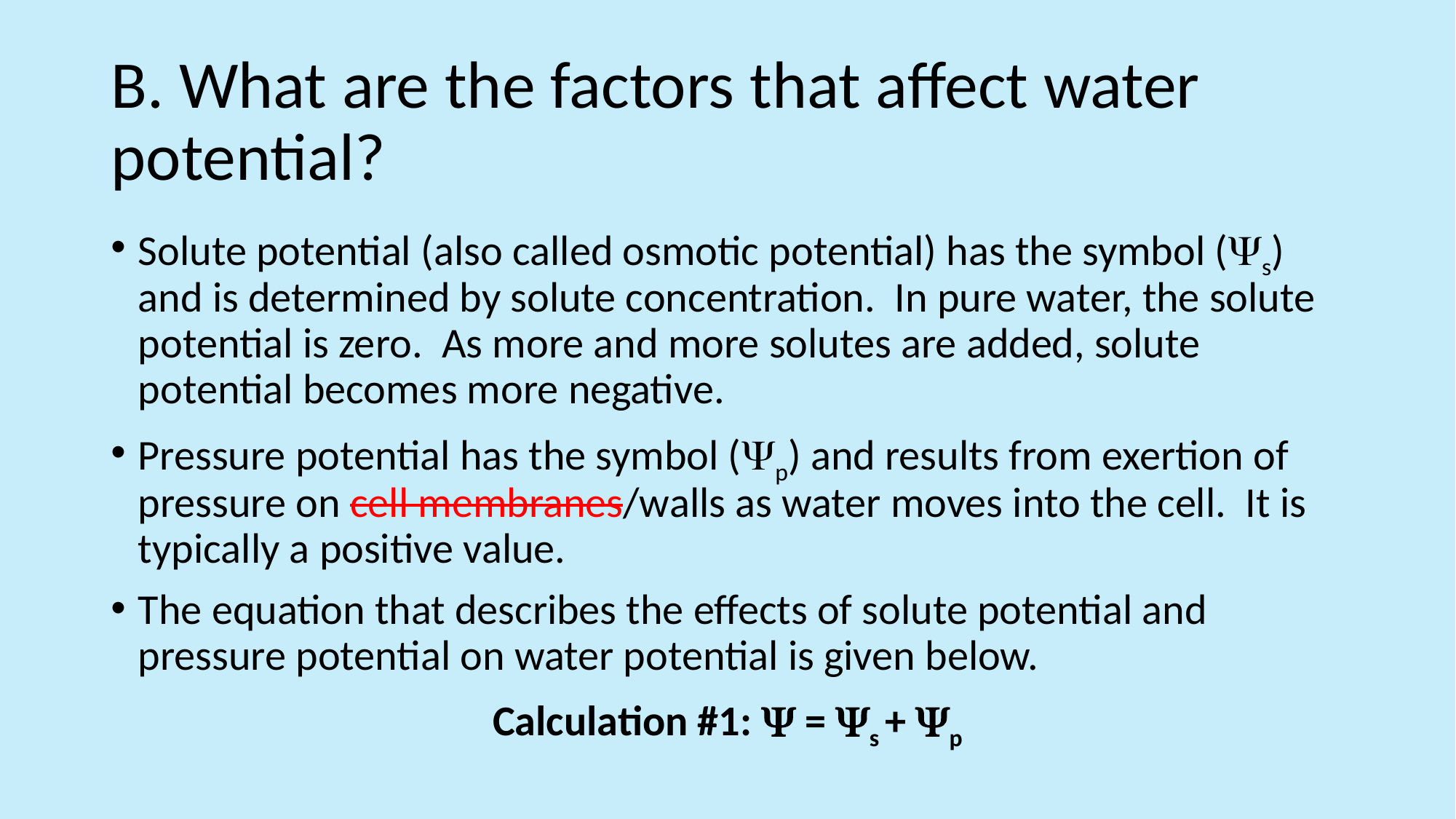

# B. What are the factors that affect water potential?
Solute potential (also called osmotic potential) has the symbol (Ψs) and is determined by solute concentration.  In pure water, the solute potential is zero.  As more and more solutes are added, solute potential becomes more negative.
Pressure potential has the symbol (Ψp) and results from exertion of pressure on cell membranes/walls as water moves into the cell.  It is typically a positive value.
The equation that describes the effects of solute potential and pressure potential on water potential is given below.
Calculation #1: Ψ = Ψs + Ψp